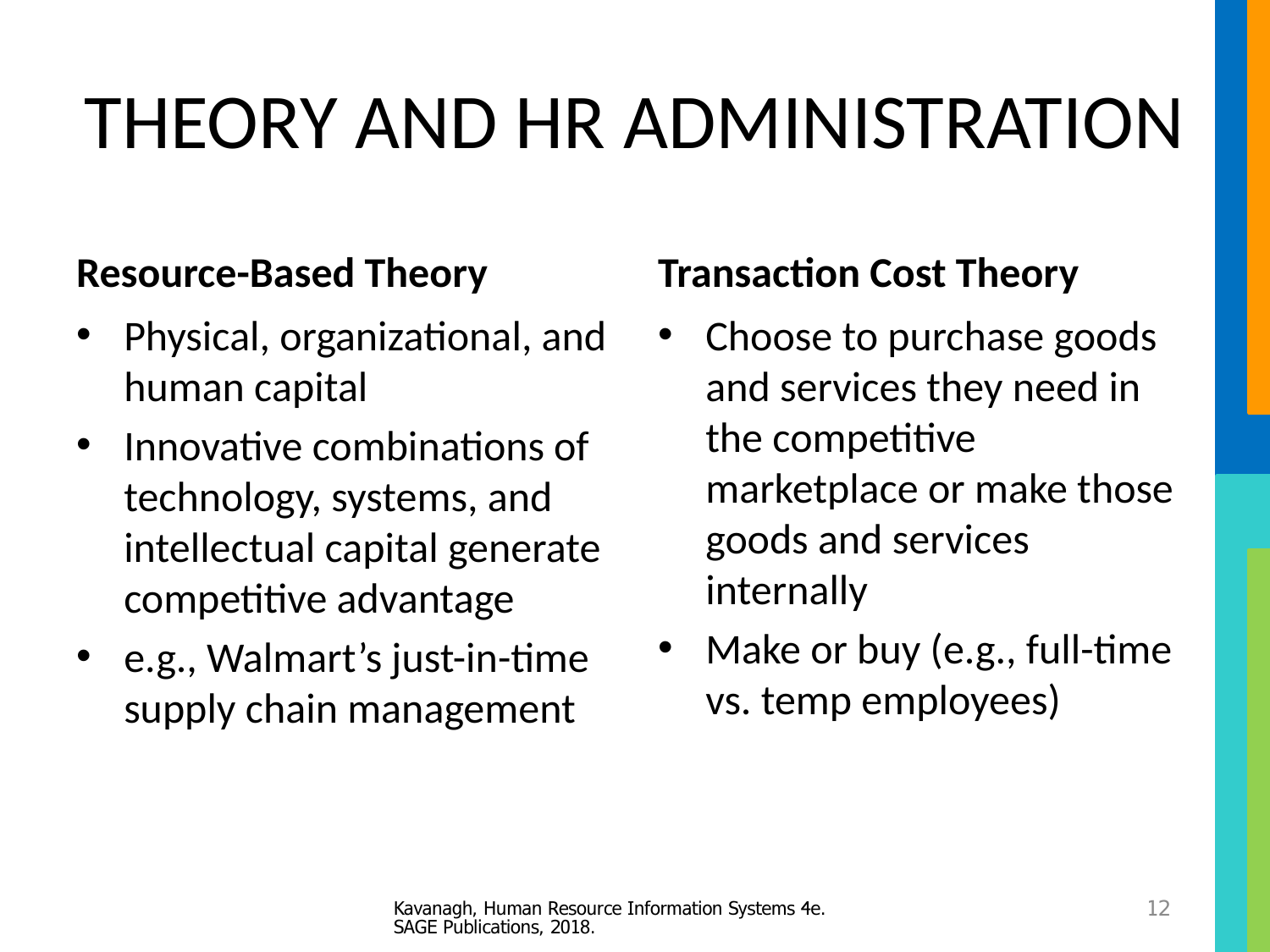

# THEORY AND HR ADMINISTRATION
Resource-Based Theory
Transaction Cost Theory
Physical, organizational, and human capital
Innovative combinations of technology, systems, and intellectual capital generate competitive advantage
e.g., Walmart’s just-in-time supply chain management
Choose to purchase goods and services they need in the competitive marketplace or make those goods and services internally
Make or buy (e.g., full-time vs. temp employees)

Kavanagh, Human Resource Information Systems 4e. SAGE Publications, 2018.
12